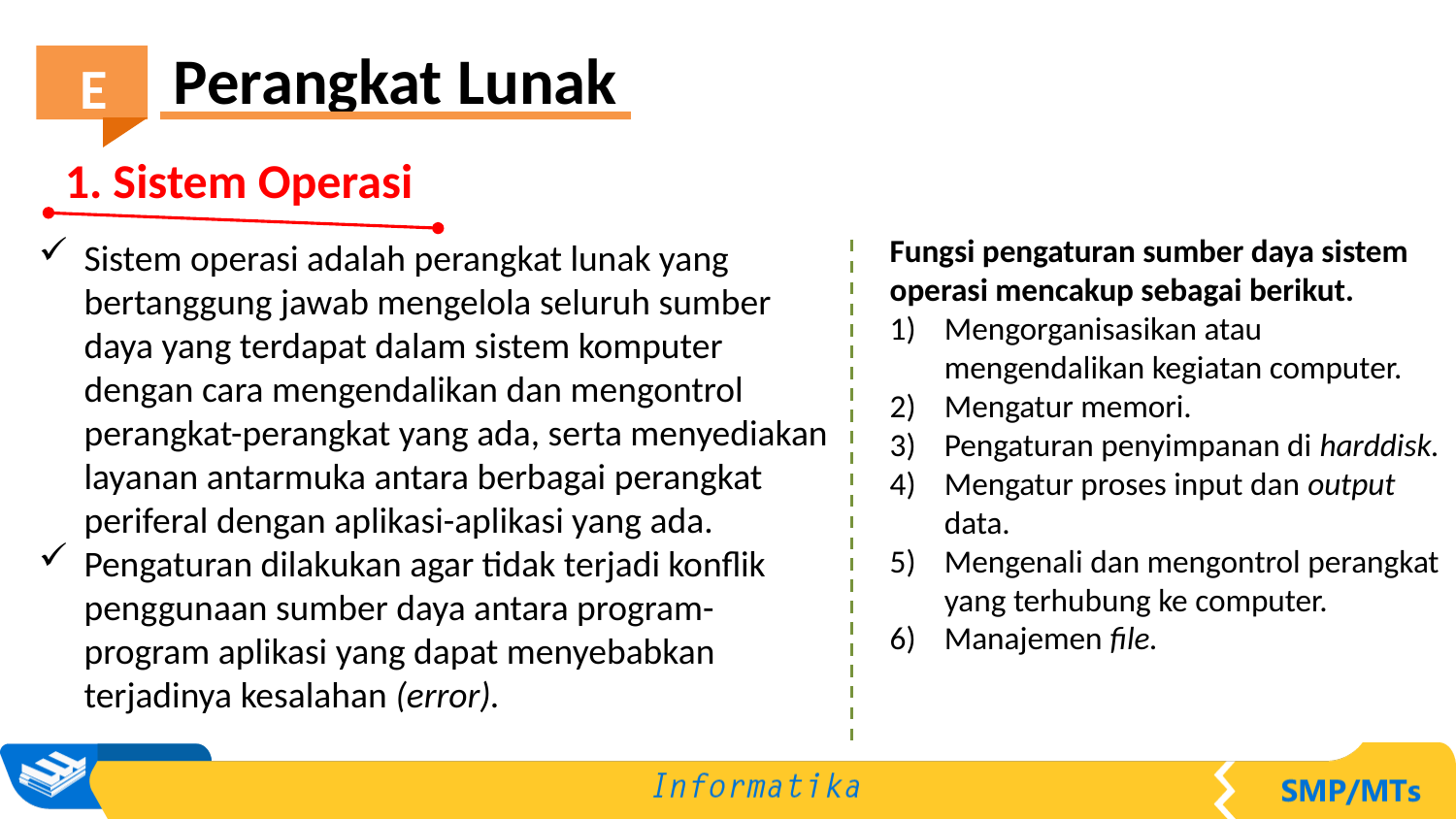

Perangkat Lunak

E

1. Sistem Operasi
Fungsi pengaturan sumber daya sistem operasi mencakup sebagai berikut.
Mengorganisasikan atau mengendalikan kegiatan computer.
Mengatur memori.
Pengaturan penyimpanan di harddisk.
Mengatur proses input dan output data.
Mengenali dan mengontrol perangkat yang terhubung ke computer.
Manajemen file.

Sistem operasi adalah perangkat lunak yang bertanggung jawab mengelola seluruh sumber daya yang terdapat dalam sistem komputer dengan cara mengendalikan dan mengontrol perangkat-perangkat yang ada, serta menyediakan layanan antarmuka antara berbagai perangkat periferal dengan aplikasi-aplikasi yang ada.
Pengaturan dilakukan agar tidak terjadi konflik penggunaan sumber daya antara program-program aplikasi yang dapat menyebabkan terjadinya kesalahan (error).